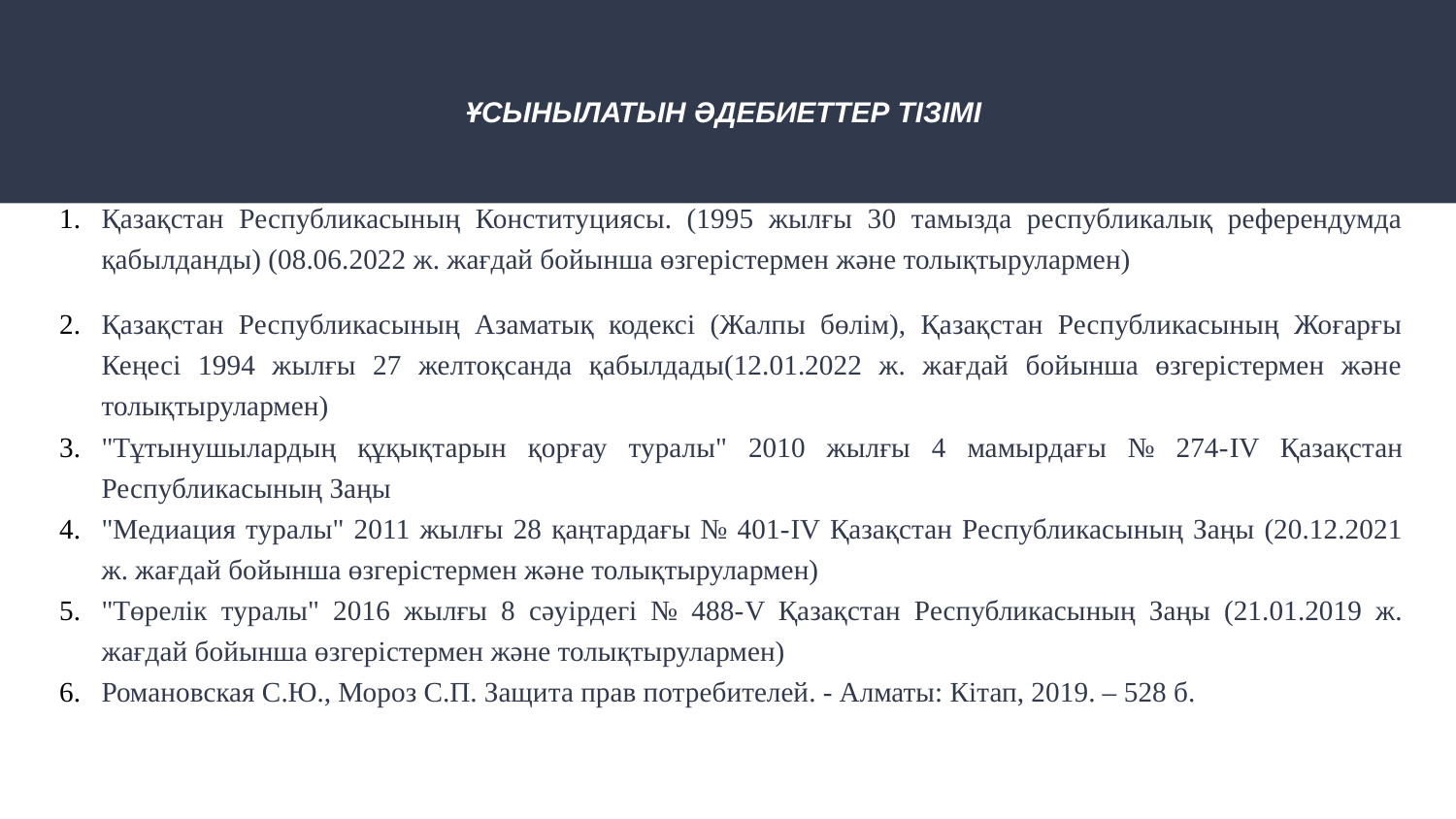

# ҰСЫНЫЛАТЫН ӘДЕБИЕТТЕР ТІЗІМІ
Қазақстан Республикасының Конституциясы. (1995 жылғы 30 тамызда республикалық референдумда қабылданды) (08.06.2022 ж. жағдай бойынша өзгерістермен және толықтырулармен)
Қазақстан Республикасының Азаматық кодексі (Жалпы бөлім), Қазақстан Республикасының Жоғарғы Кеңесі 1994 жылғы 27 желтоқсанда қабылдады(12.01.2022 ж. жағдай бойынша өзгерістермен және толықтырулармен)
"Тұтынушылардың құқықтарын қорғау туралы" 2010 жылғы 4 мамырдағы № 274-IV Қазақстан Республикасының Заңы
"Медиация туралы" 2011 жылғы 28 қаңтардағы № 401-IV Қазақстан Республикасының Заңы (20.12.2021 ж. жағдай бойынша өзгерістермен және толықтырулармен)
"Төрелік туралы" 2016 жылғы 8 сәуірдегі № 488-V Қазақстан Республикасының Заңы (21.01.2019 ж. жағдай бойынша өзгерістермен және толықтырулармен)
Романовская С.Ю., Мороз С.П. Защита прав потребителей. - Алматы: Кітап, 2019. – 528 б.